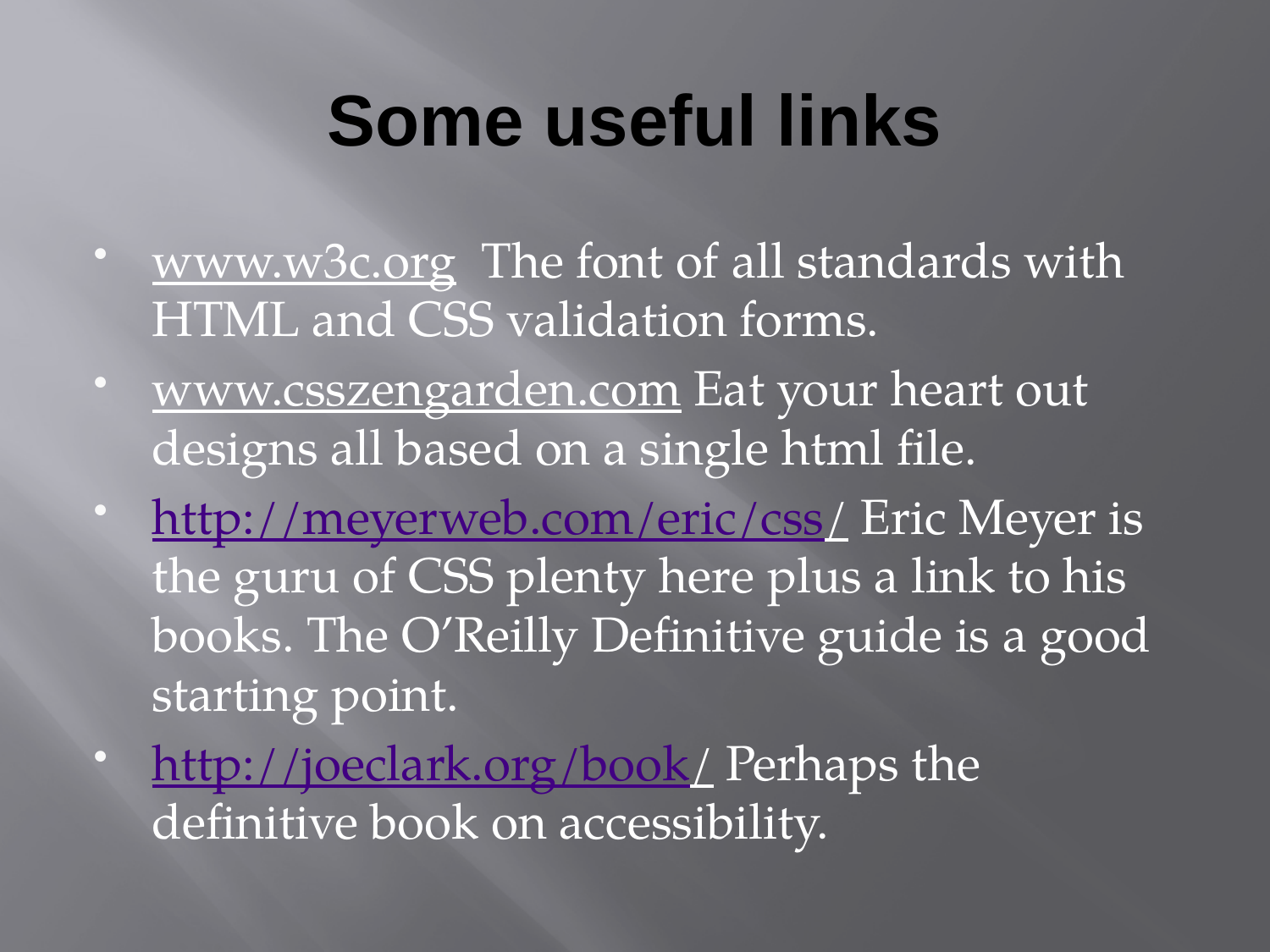

# Some useful links
www.w3c.org  The font of all standards with HTML and CSS validation forms.
www.csszengarden.com Eat your heart out designs all based on a single html file.
http://meyerweb.com/eric/css/ Eric Meyer is the guru of CSS plenty here plus a link to his books. The O’Reilly Definitive guide is a good starting point.
http://joeclark.org/book/ Perhaps the definitive book on accessibility.